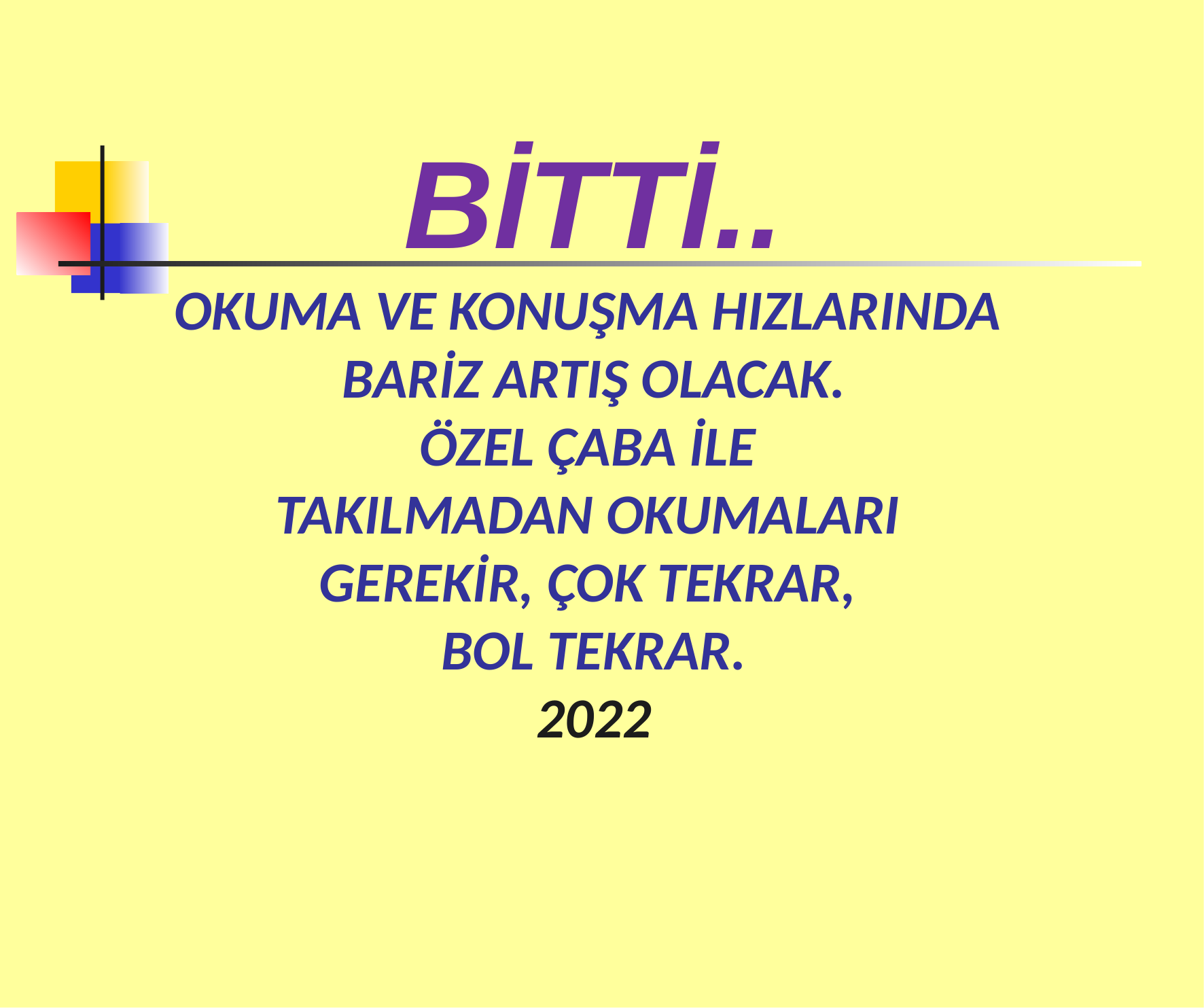

# BİTTİ.. OKUMA VE KONUŞMA HIZLARINDA BARİZ ARTIŞ OLACAK. ÖZEL ÇABA İLE TAKILMADAN OKUMALARI GEREKİR, ÇOK TEKRAR, BOL TEKRAR. 2022